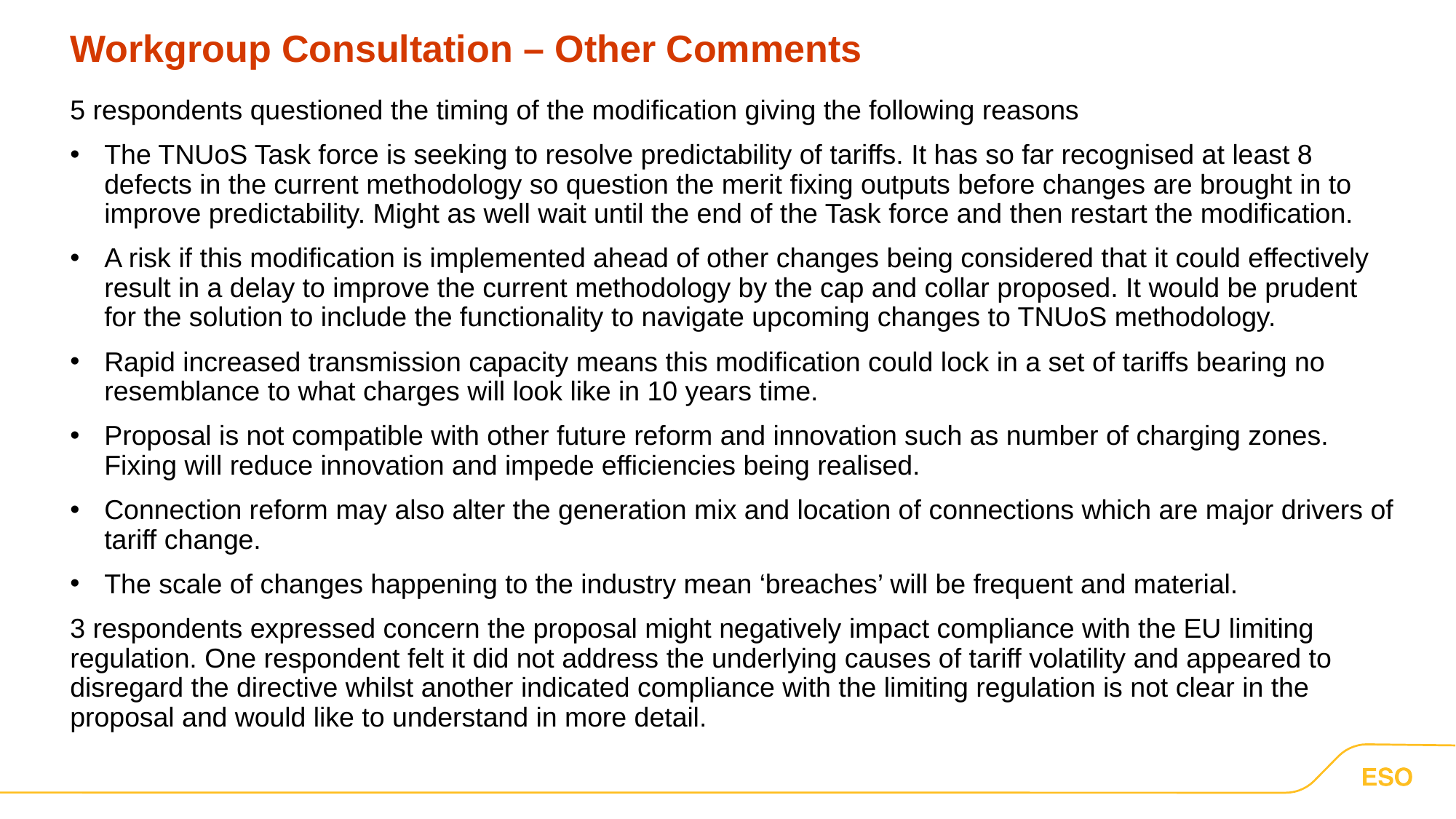

# Workgroup Consultation – Other Comments
5 respondents questioned the timing of the modification giving the following reasons
The TNUoS Task force is seeking to resolve predictability of tariffs. It has so far recognised at least 8 defects in the current methodology so question the merit fixing outputs before changes are brought in to improve predictability. Might as well wait until the end of the Task force and then restart the modification.
A risk if this modification is implemented ahead of other changes being considered that it could effectively result in a delay to improve the current methodology by the cap and collar proposed. It would be prudent for the solution to include the functionality to navigate upcoming changes to TNUoS methodology.
Rapid increased transmission capacity means this modification could lock in a set of tariffs bearing no resemblance to what charges will look like in 10 years time.
Proposal is not compatible with other future reform and innovation such as number of charging zones. Fixing will reduce innovation and impede efficiencies being realised.
Connection reform may also alter the generation mix and location of connections which are major drivers of tariff change.
The scale of changes happening to the industry mean ‘breaches’ will be frequent and material.
3 respondents expressed concern the proposal might negatively impact compliance with the EU limiting regulation. One respondent felt it did not address the underlying causes of tariff volatility and appeared to disregard the directive whilst another indicated compliance with the limiting regulation is not clear in the proposal and would like to understand in more detail.